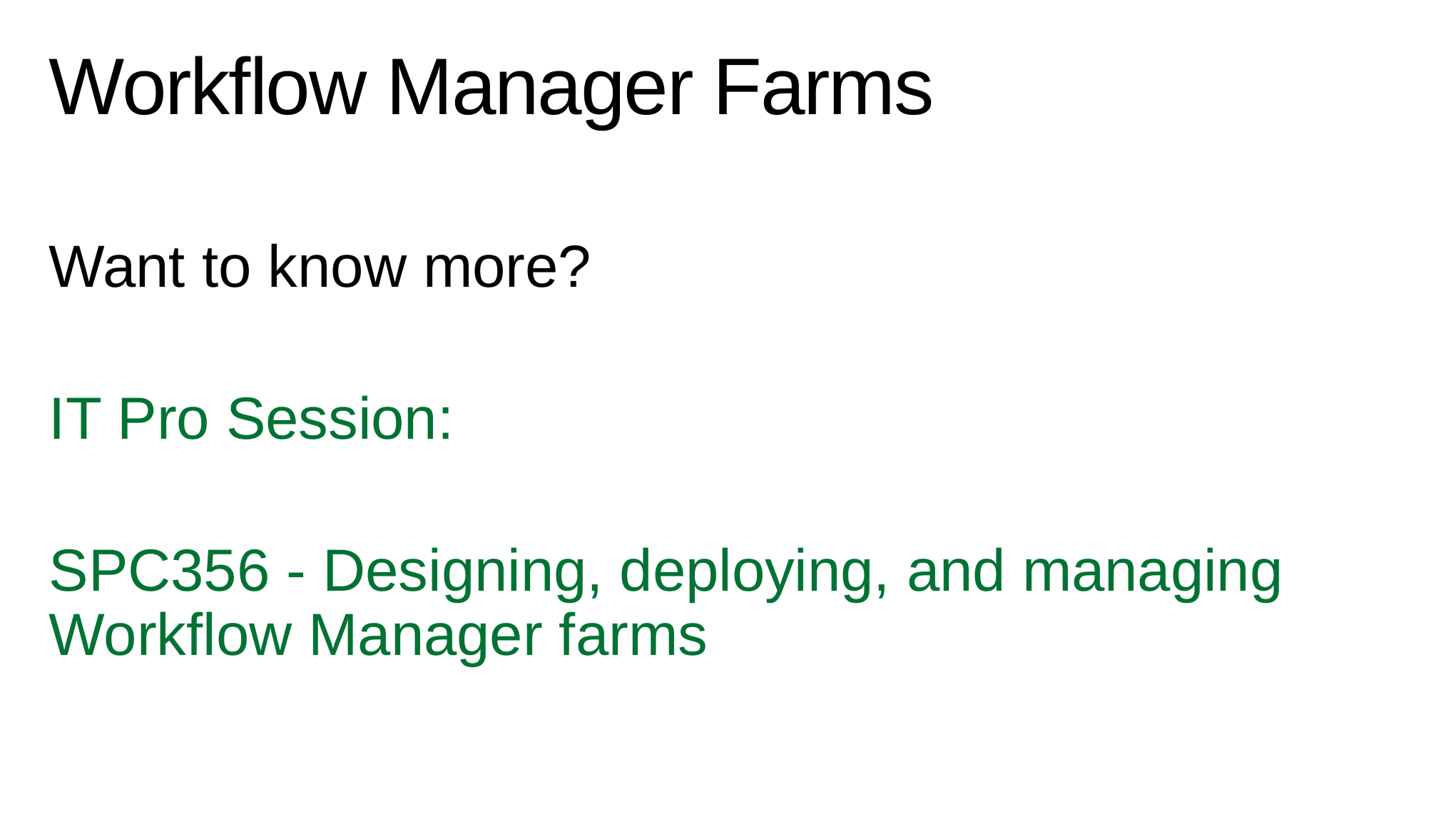

# Workflow Manager Farms

Want to know more?

IT Pro Session:

SPC356 - Designing, deploying, and managing Workflow Manager farms